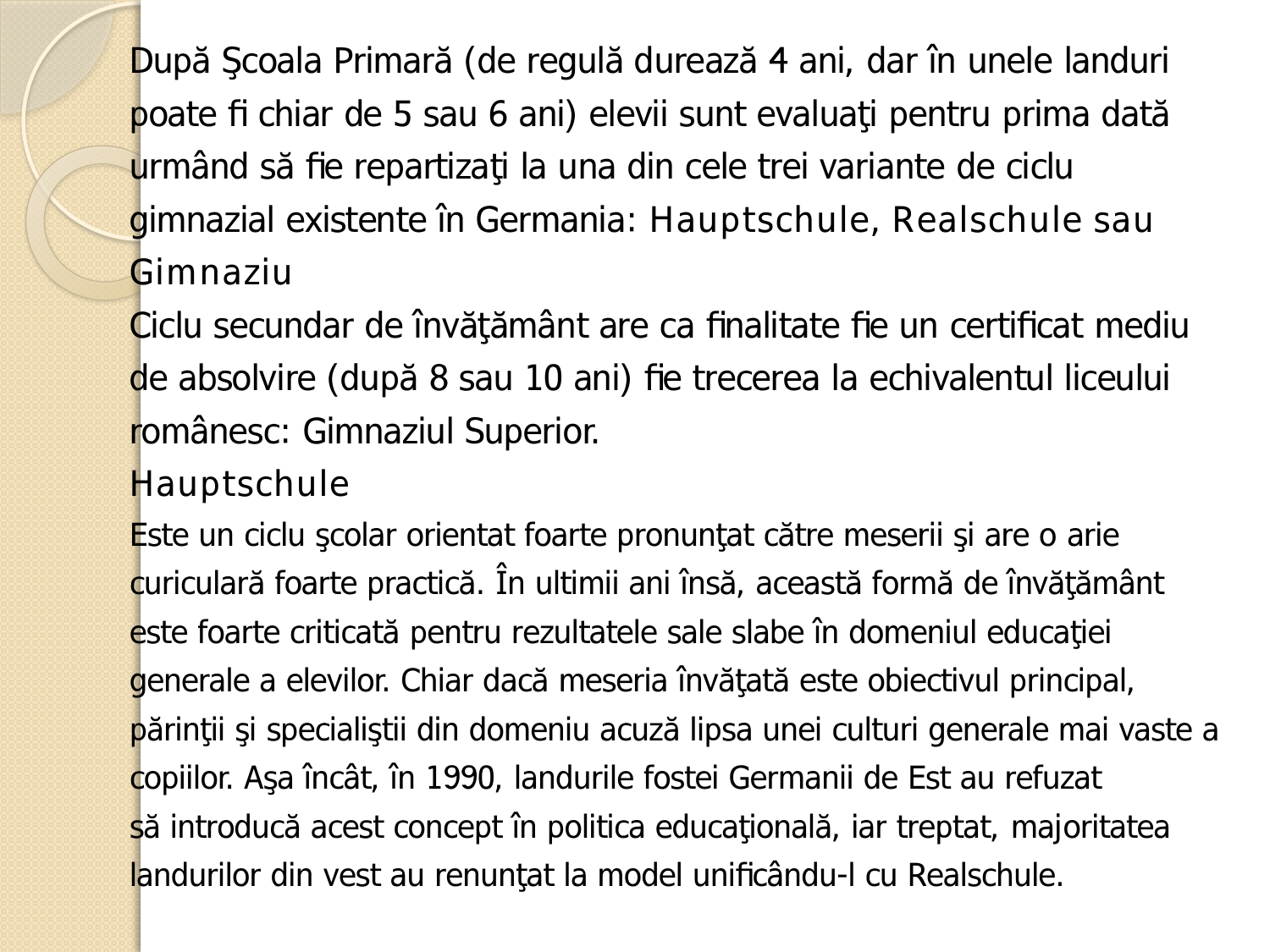

După Şcoala Primară (de regulă durează 4 ani, dar în unele landuri
poate fi chiar de 5 sau 6 ani) elevii sunt evaluaţi pentru prima dată
urmând să fie repartizaţi la una din cele trei variante de ciclu
gimnazial existente în Germania: Hauptschule, Realschule sau
Gimnaziu
Ciclu secundar de învăţământ are ca finalitate fie un certificat mediu
de absolvire (după 8 sau 10 ani) fie trecerea la echivalentul liceului
românesc: Gimnaziul Superior.
Hauptschule
Este un ciclu şcolar orientat foarte pronunţat către meserii şi are o arie
curiculară foarte practică. În ultimii ani însă, această formă de învăţământ
este foarte criticată pentru rezultatele sale slabe în domeniul educaţiei
generale a elevilor. Chiar dacă meseria învăţată este obiectivul principal,
părinţii şi specialiştii din domeniu acuză lipsa unei culturi generale mai vaste a
copiilor. Aşa încât, în 1990, landurile fostei Germanii de Est au refuzat
să introducă acest concept în politica educaţională, iar treptat, majoritatea
landurilor din vest au renunţat la model unificându-l cu Realschule.